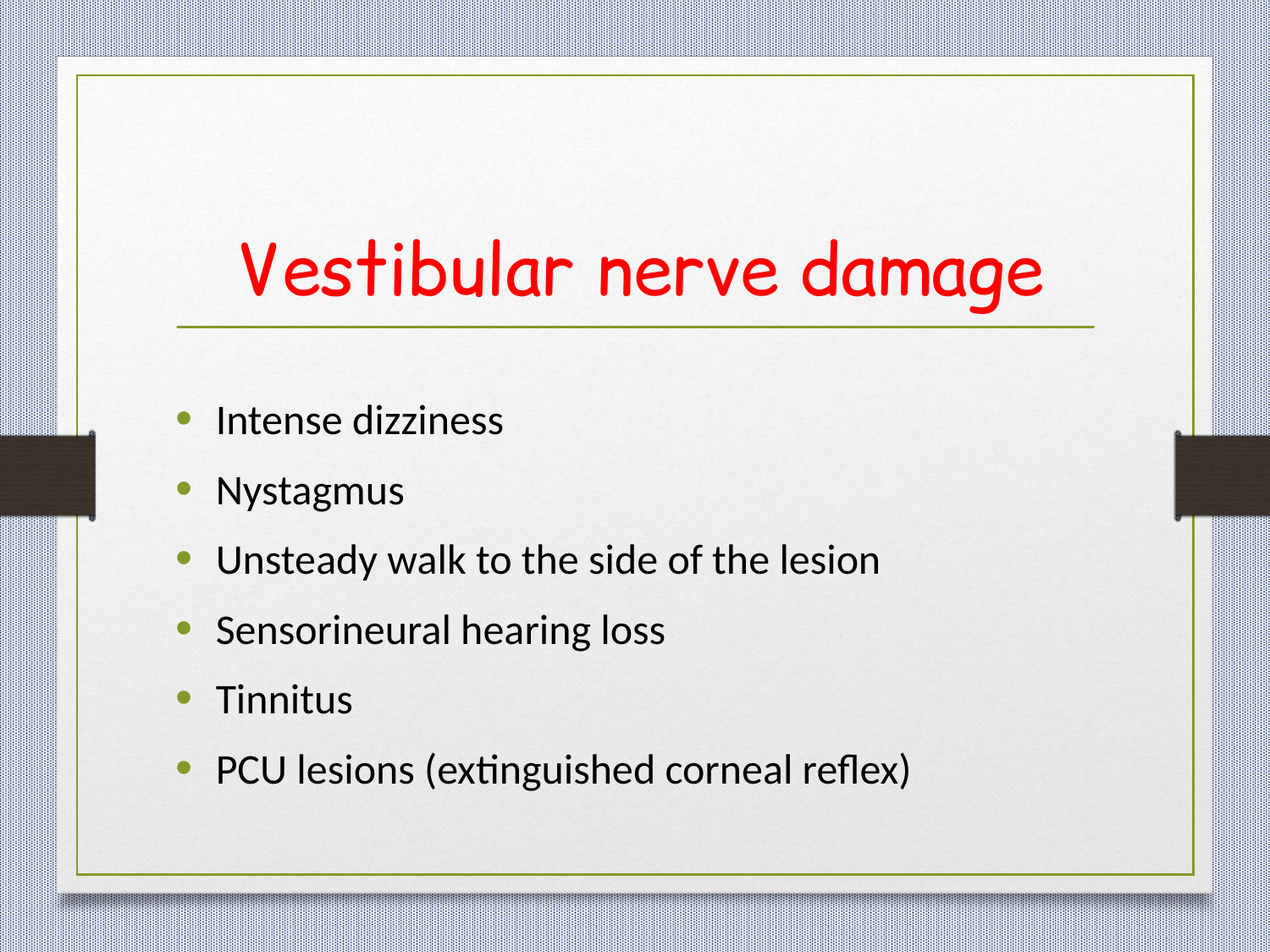

# Vestibular nerve damage
Intense dizziness
Nystagmus
Unsteady walk to the side of the lesion
Sensorineural hearing loss
Tinnitus
PCU lesions (extinguished corneal reflex)